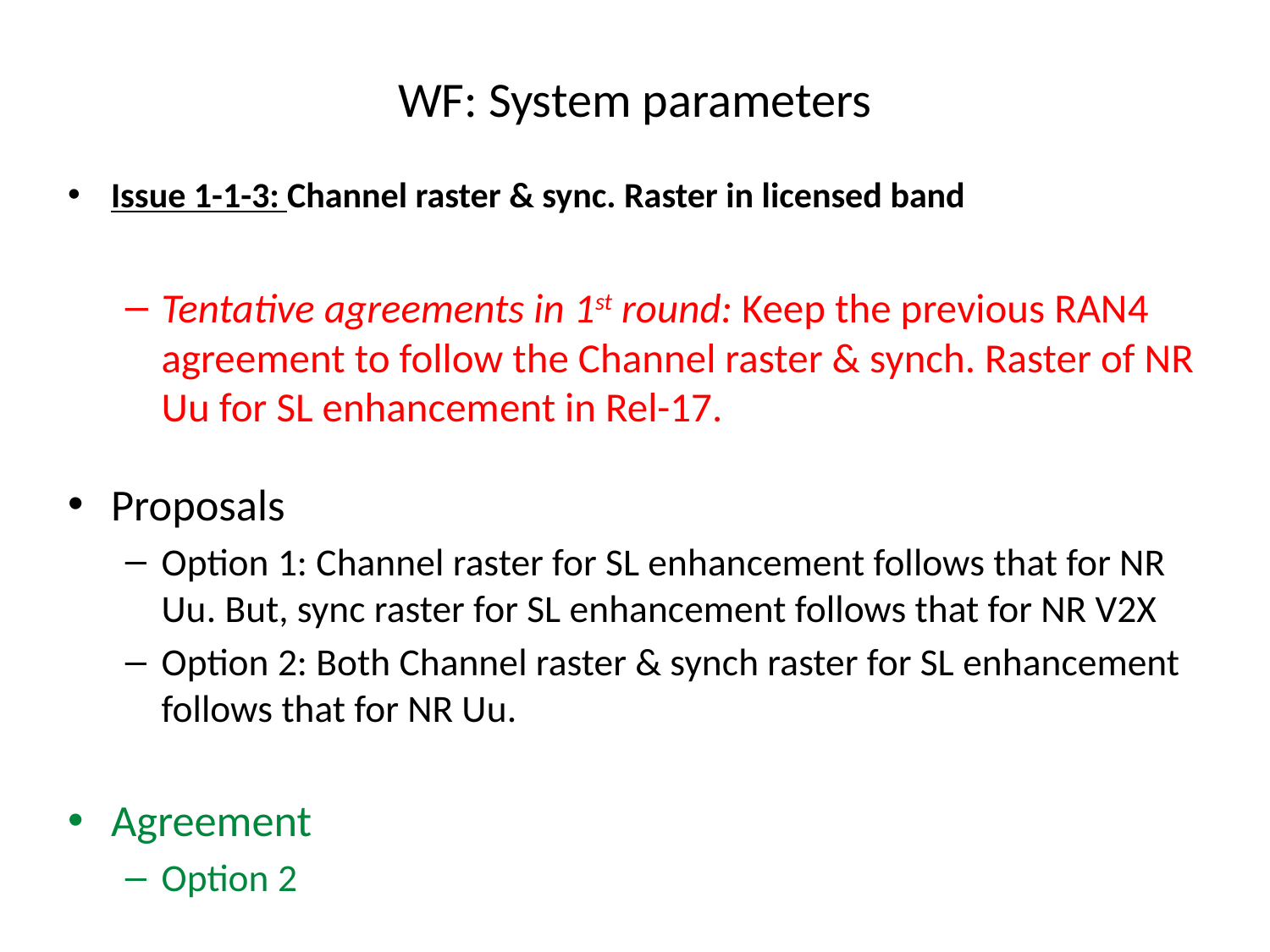

# WF: System parameters
Issue 1-1-3: Channel raster & sync. Raster in licensed band

Tentative agreements in 1st round: Keep the previous RAN4 agreement to follow the Channel raster & synch. Raster of NR Uu for SL enhancement in Rel-17.

Proposals
Option 1: Channel raster for SL enhancement follows that for NR Uu. But, sync raster for SL enhancement follows that for NR V2X
Option 2: Both Channel raster & synch raster for SL enhancement follows that for NR Uu.

Agreement
Option 2